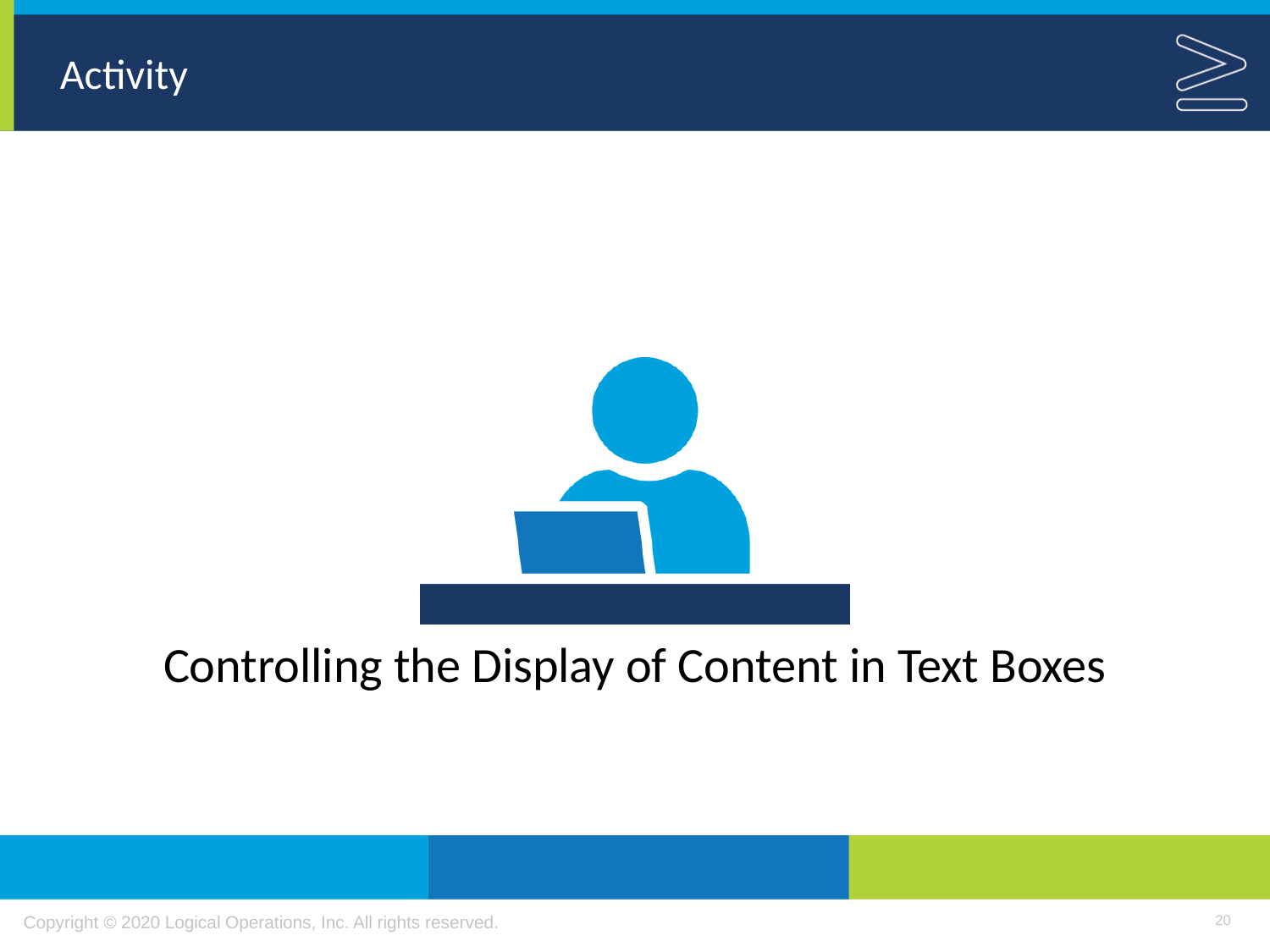

Controlling the Display of Content in Text Boxes
20